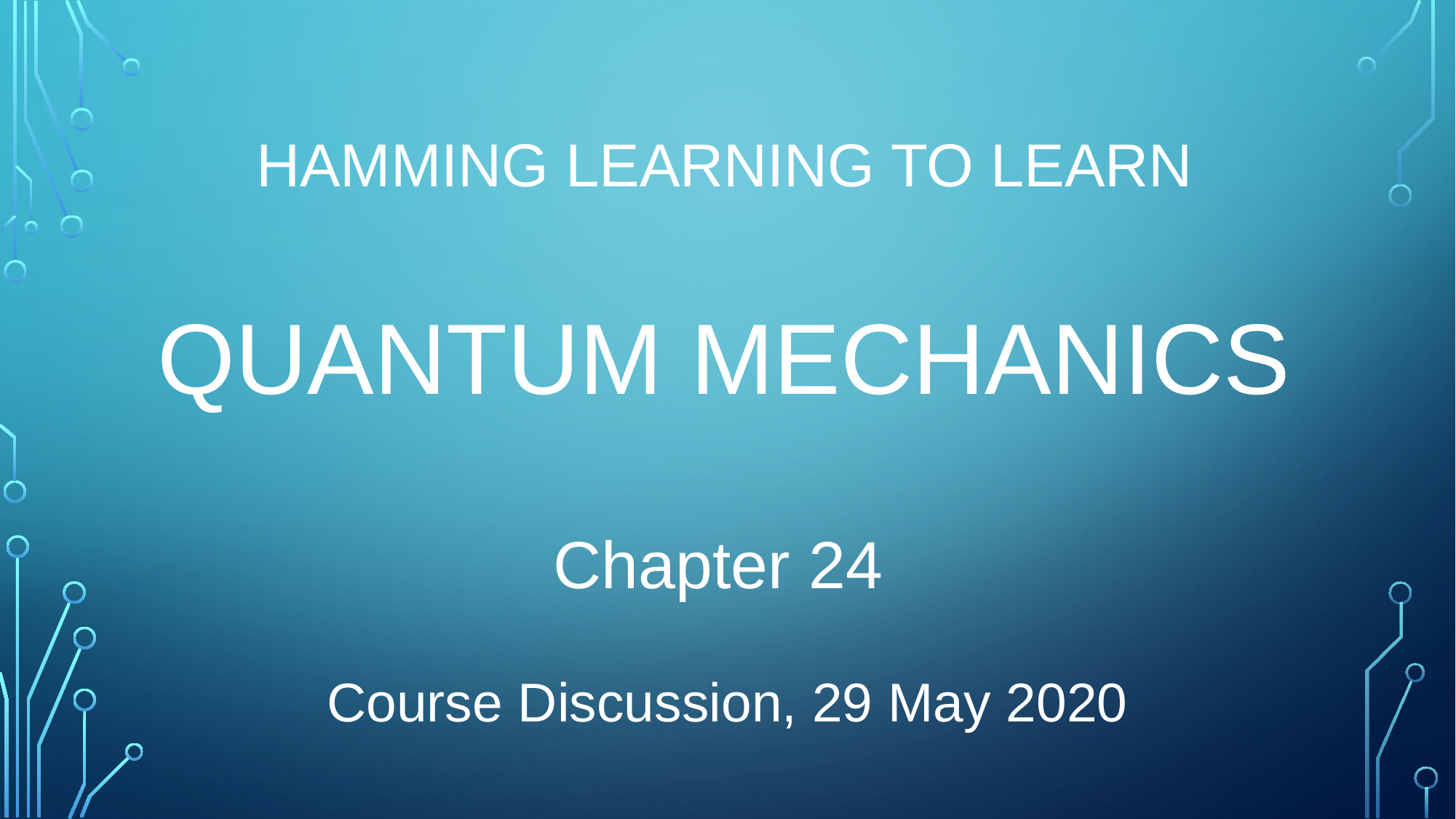

# Hamming Learning to Learn Quantum Mechanics
Chapter 24

Course Discussion, 29 May 2020